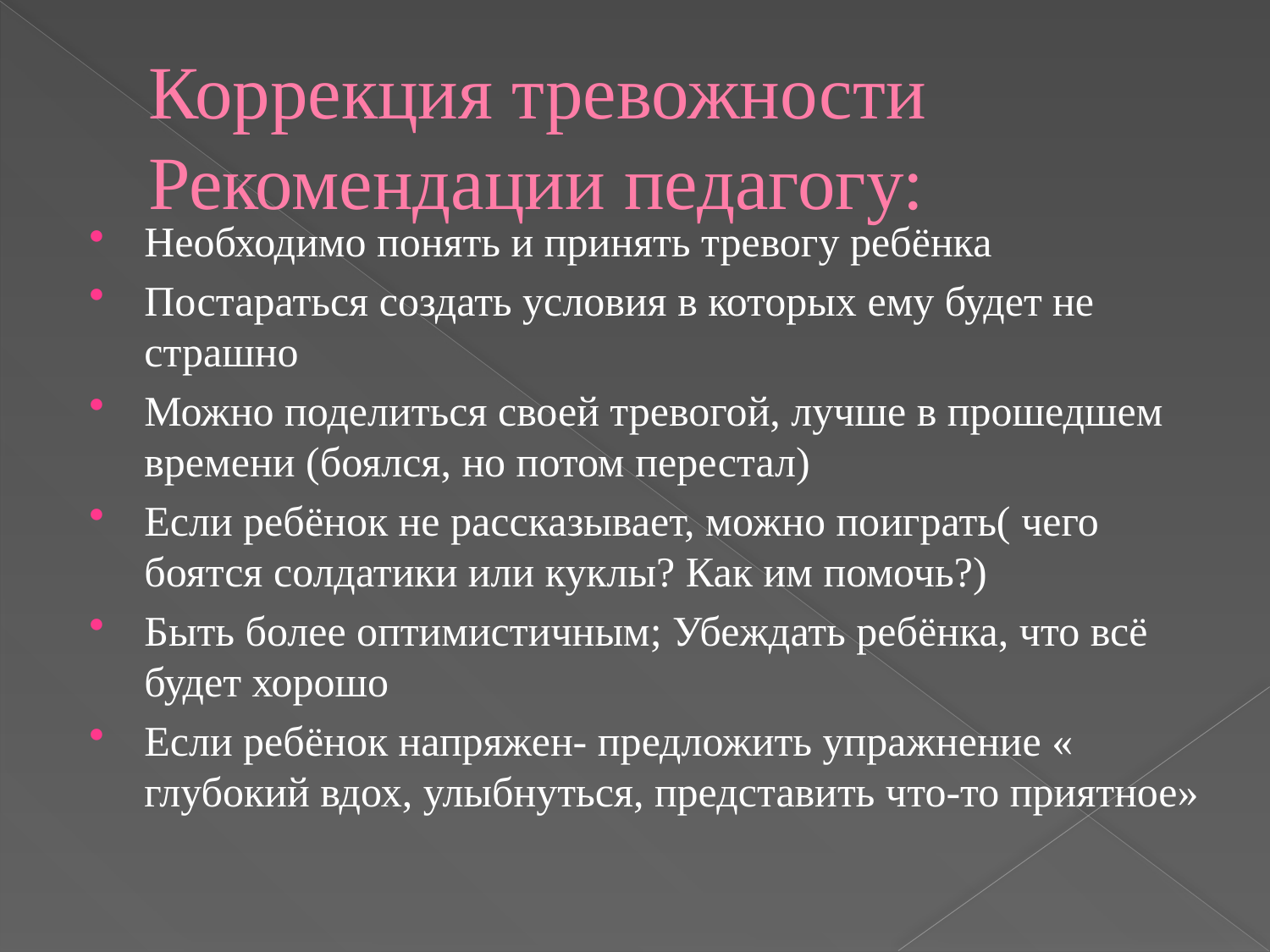

# Коррекция тревожности Рекомендации педагогу:
Необходимо понять и принять тревогу ребёнка
Постараться создать условия в которых ему будет не страшно
Можно поделиться своей тревогой, лучше в прошедшем времени (боялся, но потом перестал)
Если ребёнок не рассказывает, можно поиграть( чего боятся солдатики или куклы? Как им помочь?)
Быть более оптимистичным; Убеждать ребёнка, что всё будет хорошо
Если ребёнок напряжен- предложить упражнение « глубокий вдох, улыбнуться, представить что-то приятное»